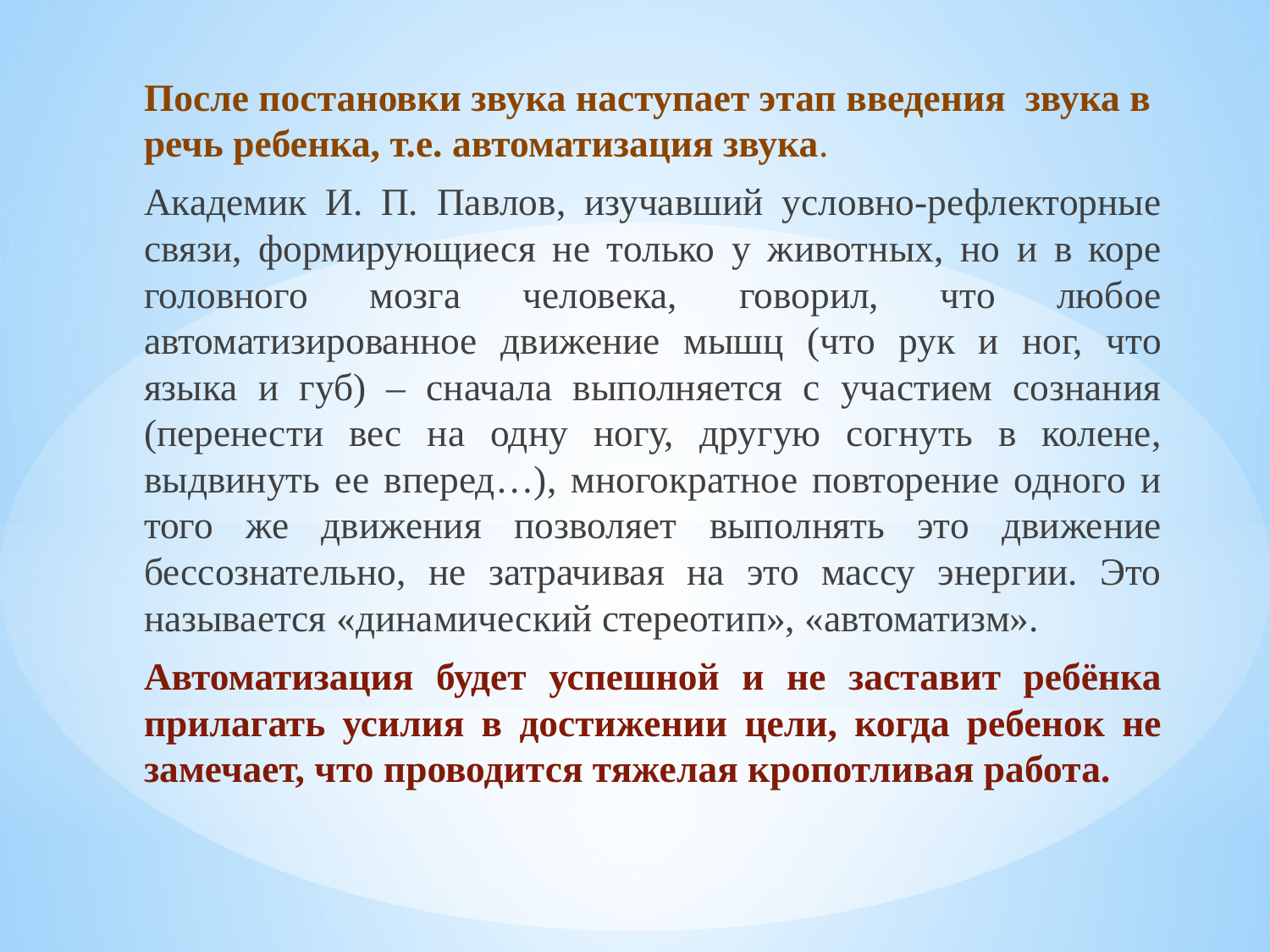

После постановки звука наступает этап введения  звука в речь ребенка, т.е. автоматизация звука.
	Академик И. П. Павлов, изучавший условно-рефлекторные связи, формирующиеся не только у животных, но и в коре головного мозга человека, говорил, что любое автоматизированное движение мышц (что рук и ног, что языка и губ) – сначала выполняется с участием сознания (перенести вес на одну ногу, другую согнуть в колене, выдвинуть ее вперед…), многократное повторение одного и того же движения позволяет выполнять это движение бессознательно, не затрачивая на это массу энергии. Это называется «динамический стереотип», «автоматизм».
	Автоматизация будет успешной и не заставит ребёнка прилагать усилия в достижении цели, когда ребенок не замечает, что проводится тяжелая кропотливая работа.